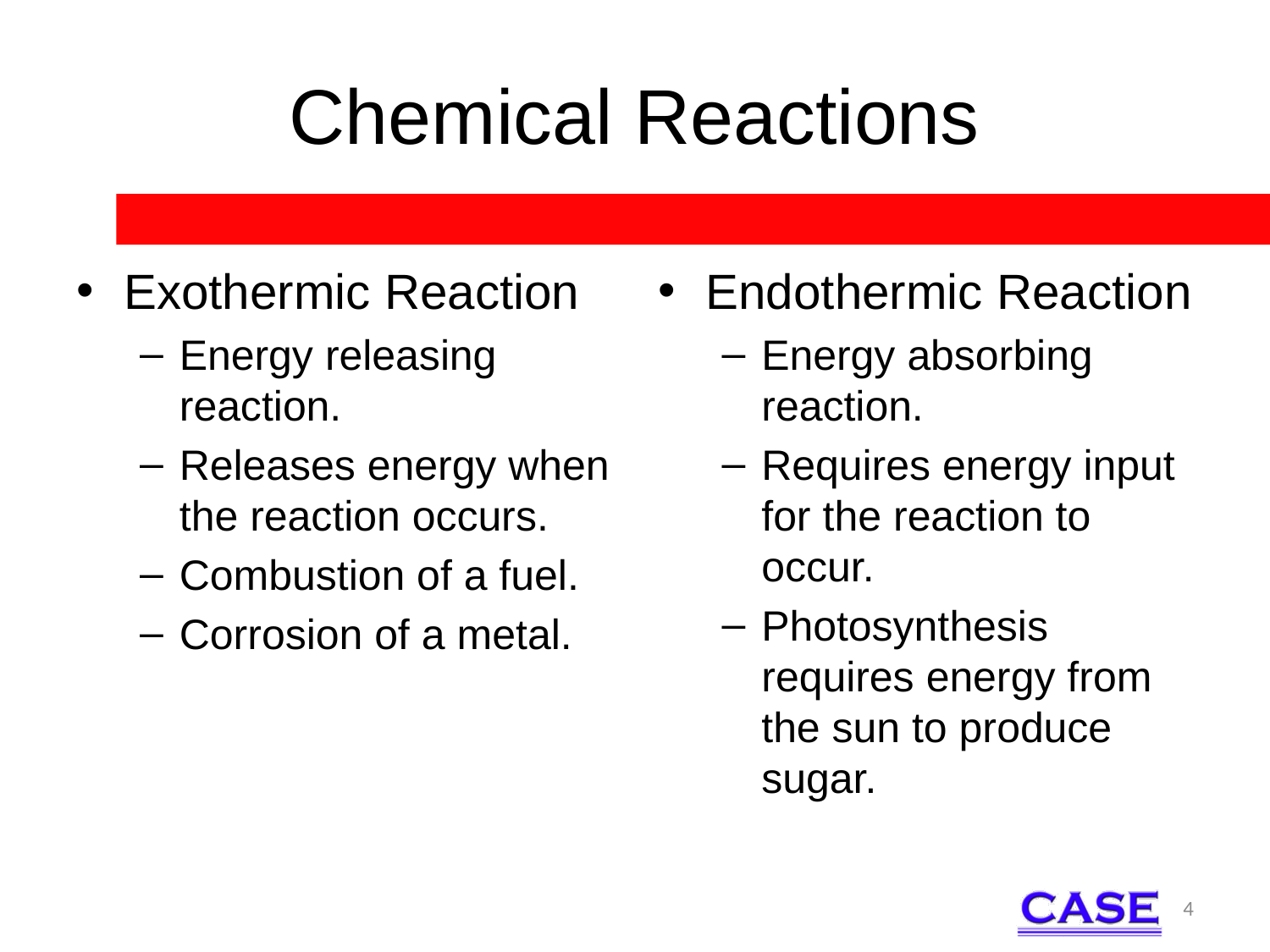

# Chemical Reactions
Exothermic Reaction
Energy releasing reaction.
Releases energy when the reaction occurs.
Combustion of a fuel.
Corrosion of a metal.

Endothermic Reaction
Energy absorbing reaction.
Requires energy input for the reaction to occur.
Photosynthesis requires energy from the sun to produce sugar.
4